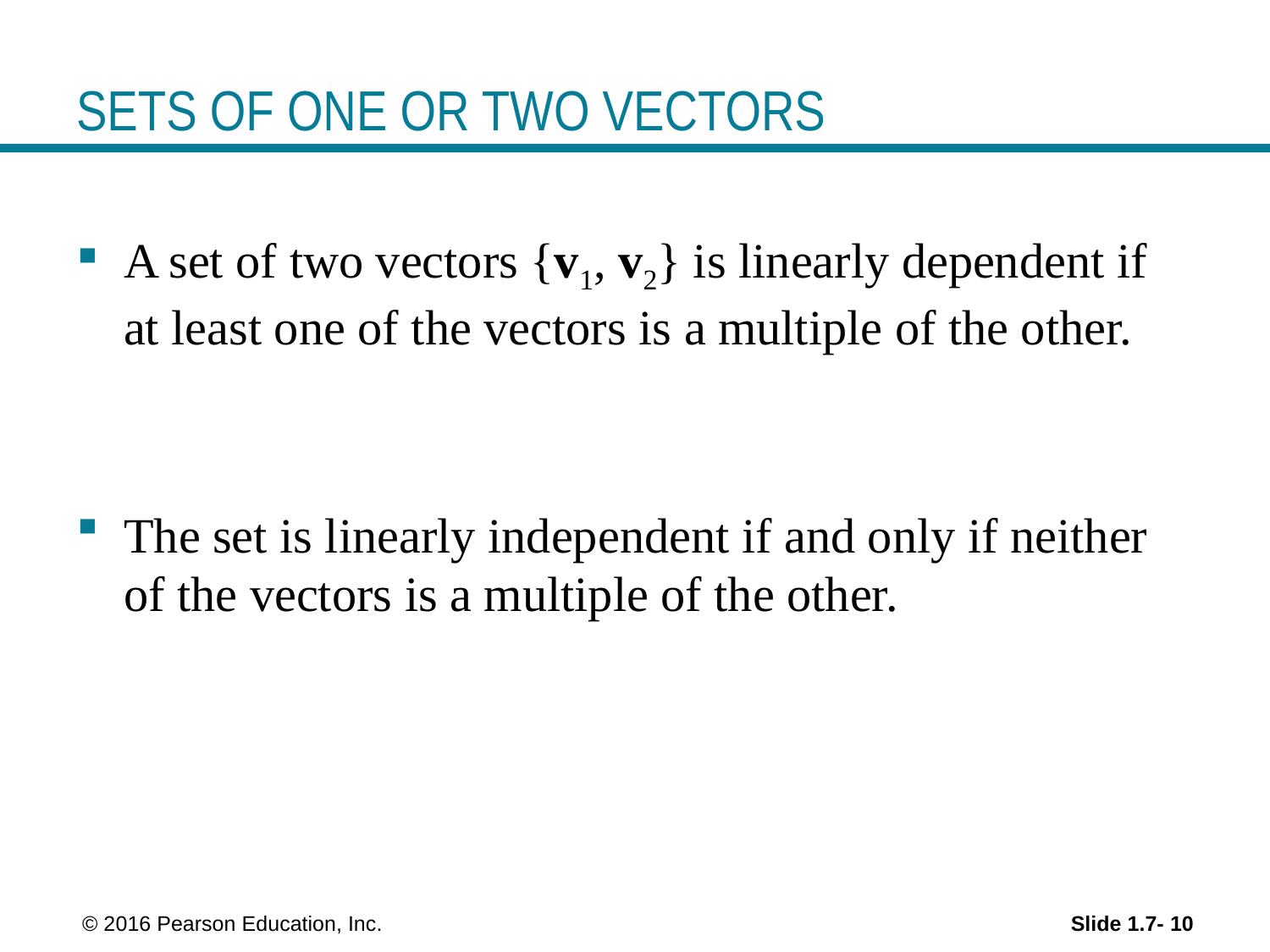

# SETS OF ONE OR TWO VECTORS
A set of two vectors {v1, v2} is linearly dependent if at least one of the vectors is a multiple of the other.

The set is linearly independent if and only if neither of the vectors is a multiple of the other.
 © 2016 Pearson Education, Inc.
Slide 1.7- 10